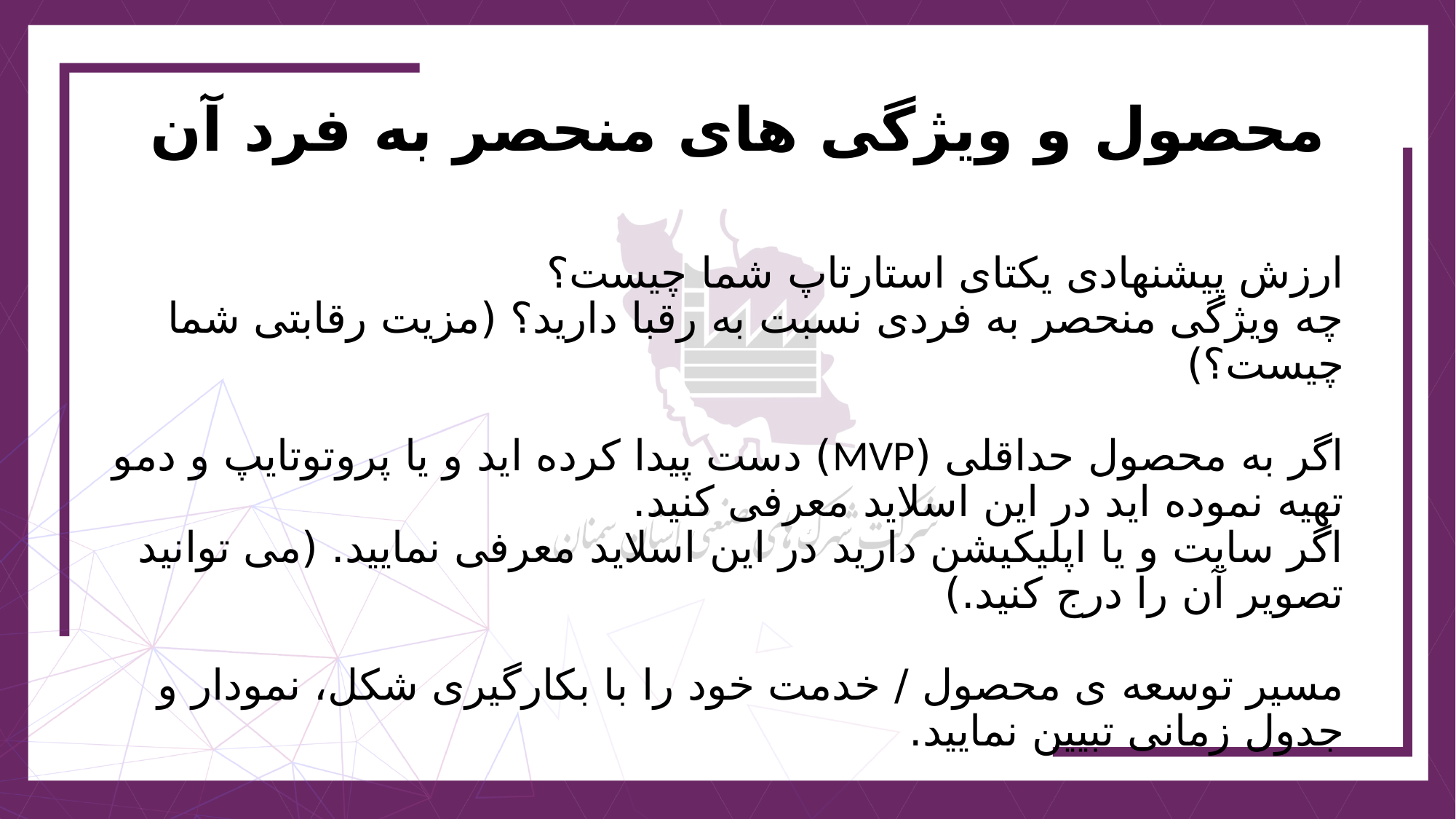

محصول و ويژگی های منحصر به فرد آن
# ارزش پيشنهادی يکتای استارتاپ شما چيست؟ چه ويژگی منحصر به فردی نسبت به رقبا داريد؟ (مزيت رقابتی شما چيست؟) اگر به محصول حداقلی (MVP) دست پيدا کرده ايد و يا پروتوتايپ و دمو تهيه نموده ايد در اين اسلايد معرفی کنيد. اگر سايت و يا اپليکيشن داريد در اين اسلايد معرفی نماييد. (می توانيد تصوير آن را درج کنيد.) مسير توسعه ی محصول / خدمت خود را با بکارگيری شکل، نمودار و جدول زمانی تبيين نماييد.